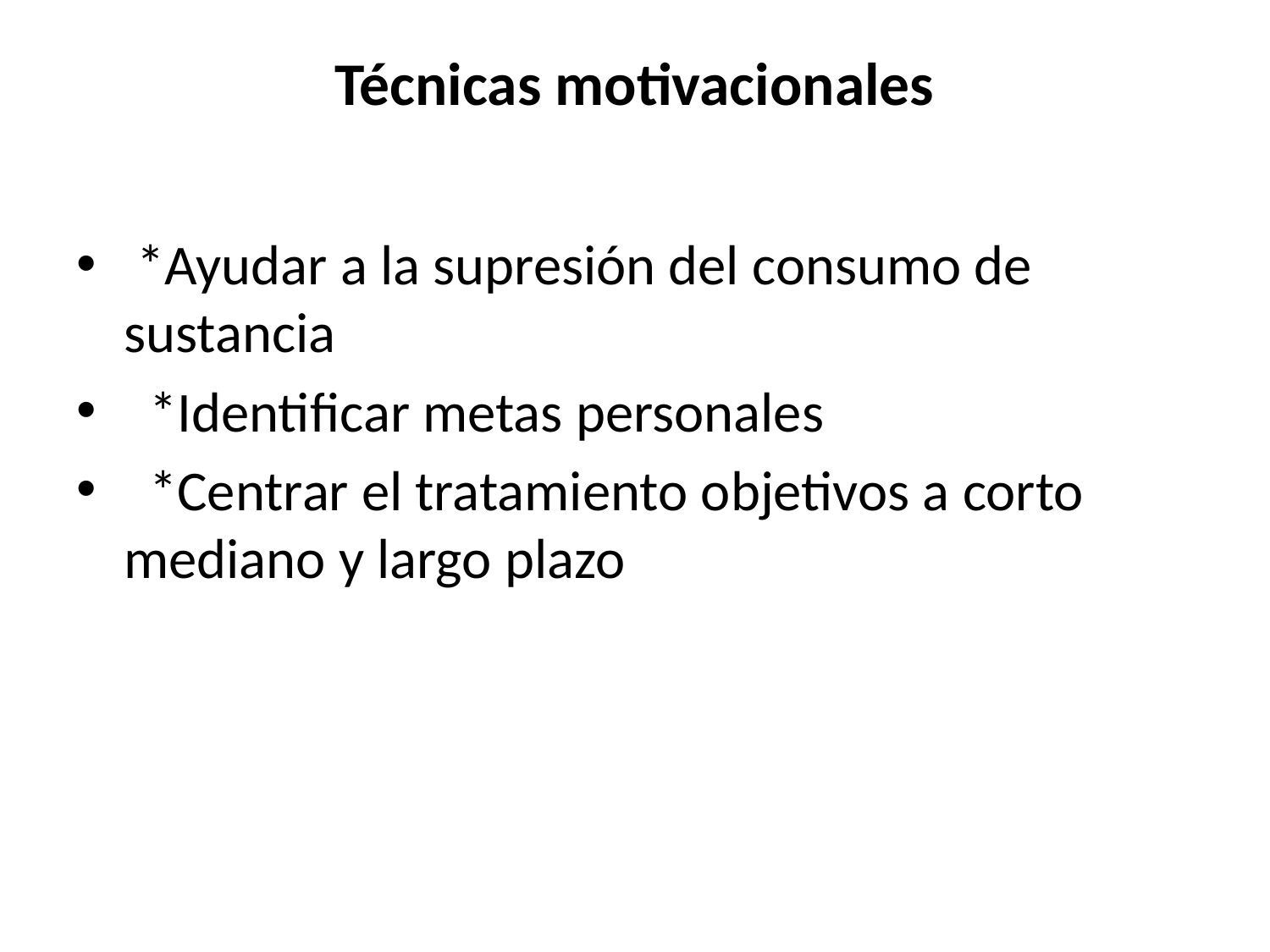

# Técnicas motivacionales
 *Ayudar a la supresión del consumo de     	sustancia
  *Identificar metas personales
  *Centrar el tratamiento objetivos a corto 	mediano y largo plazo